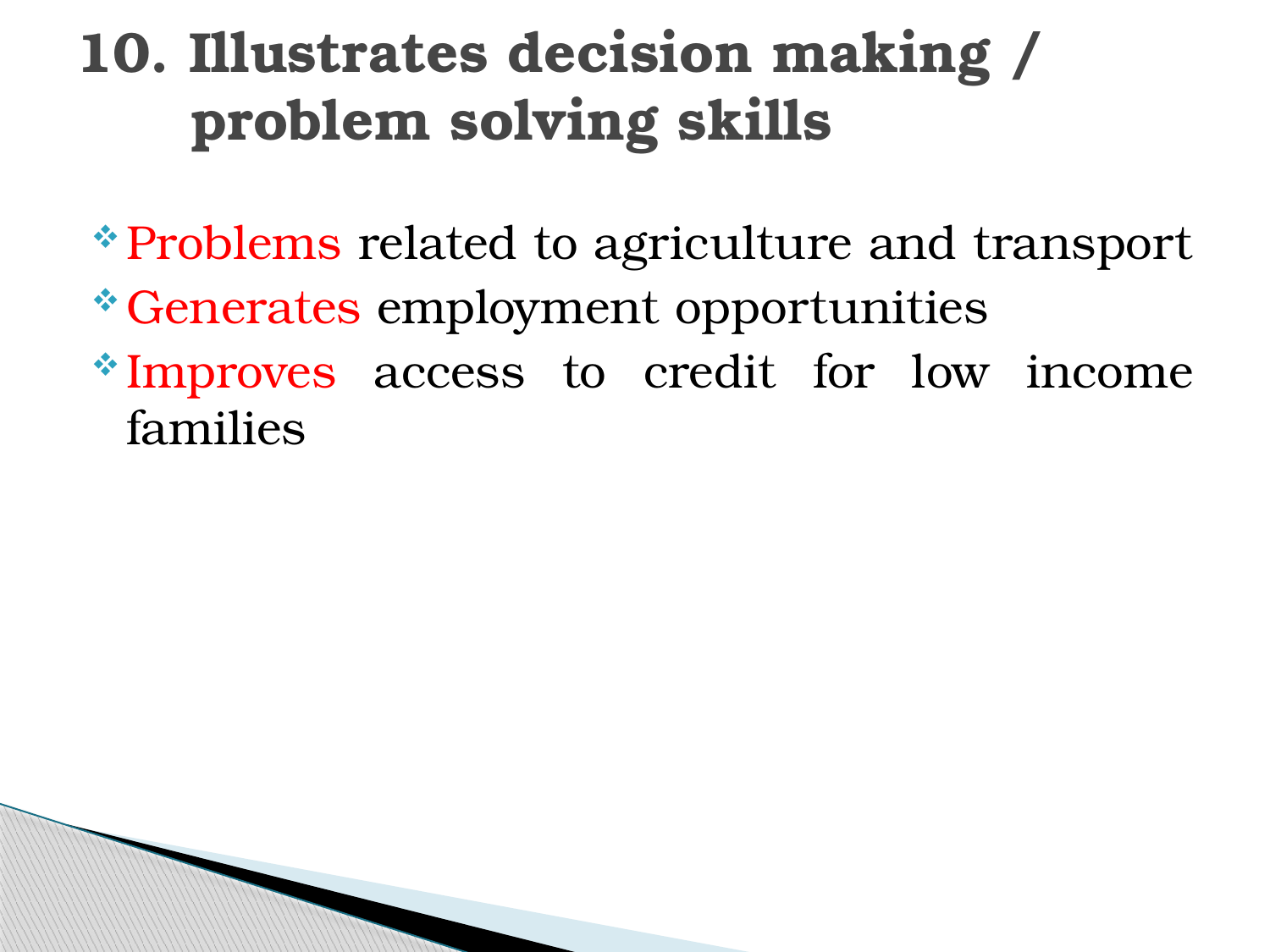

# 10. Illustrates decision making / problem solving skills
Problems related to agriculture and transport
Generates employment opportunities
Improves access to credit for low income families